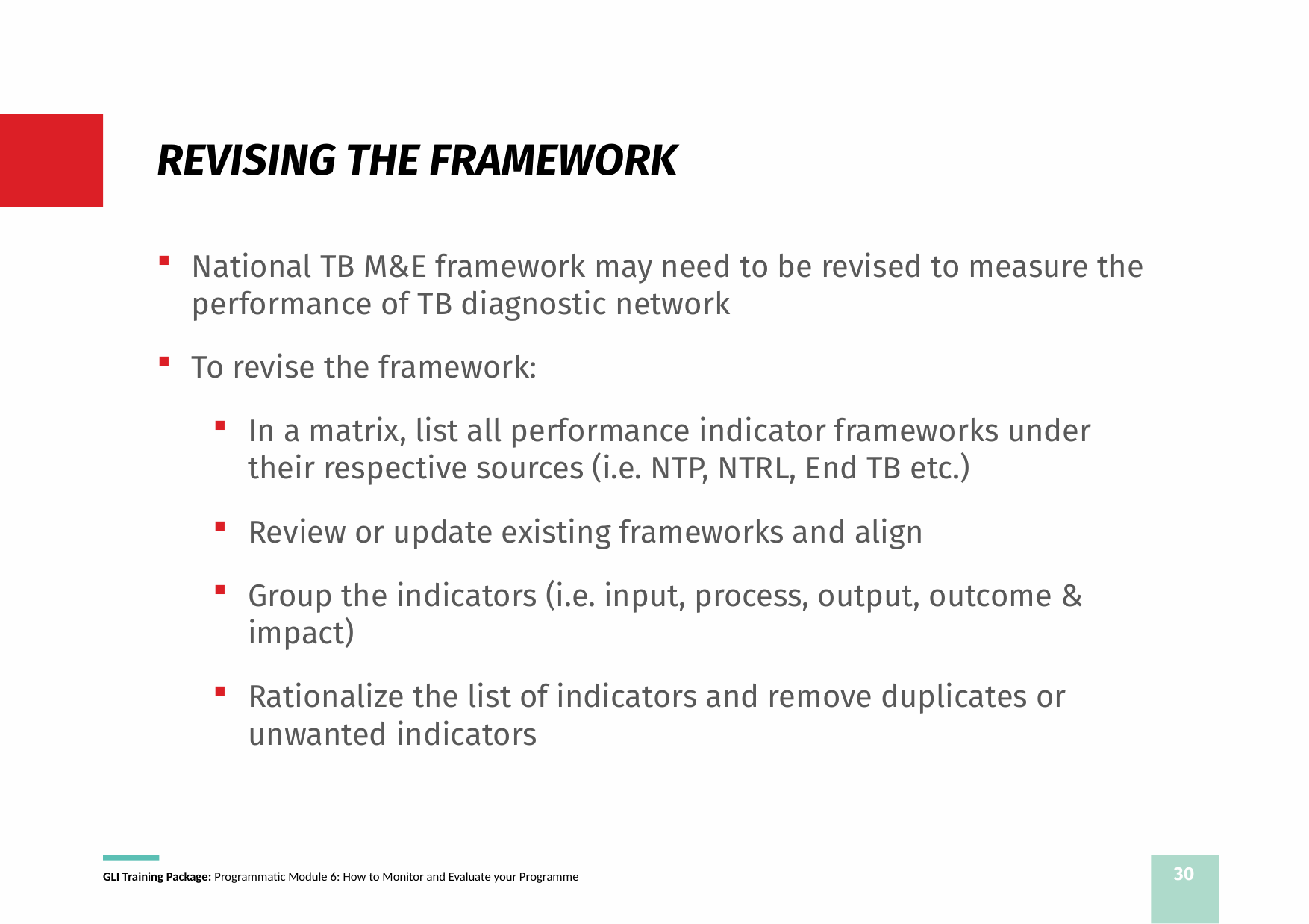

# REVISING THE FRAMEWORK
National TB M&E framework may need to be revised to measure the performance of TB diagnostic network
To revise the framework:
In a matrix, list all performance indicator frameworks under their respective sources (i.e. NTP, NTRL, End TB etc.)
Review or update existing frameworks and align
Group the indicators (i.e. input, process, output, outcome & impact)
Rationalize the list of indicators and remove duplicates or unwanted indicators